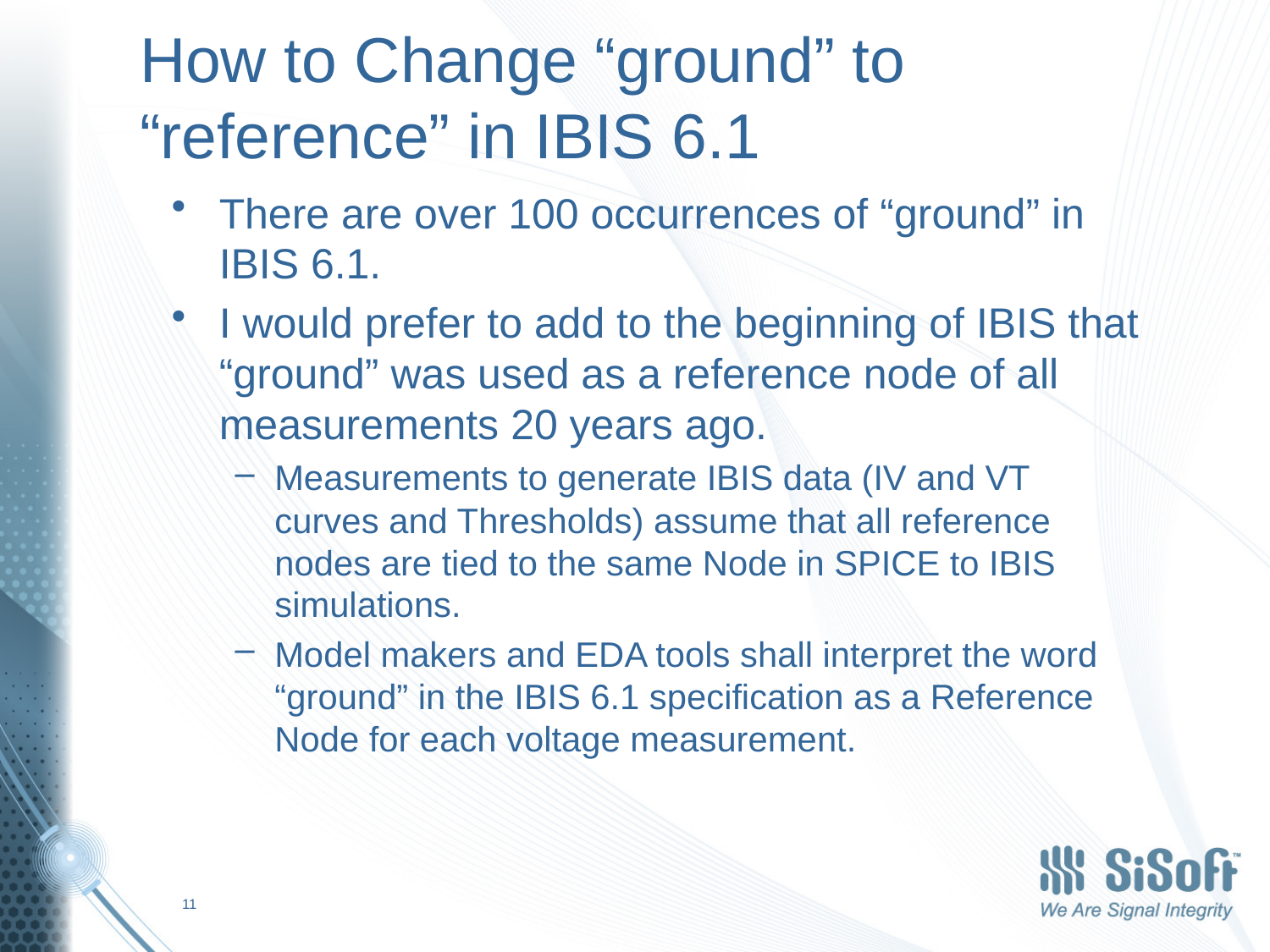

# How to Change “ground” to “reference” in IBIS 6.1
There are over 100 occurrences of “ground” in IBIS 6.1.
I would prefer to add to the beginning of IBIS that “ground” was used as a reference node of all measurements 20 years ago.
Measurements to generate IBIS data (IV and VT curves and Thresholds) assume that all reference nodes are tied to the same Node in SPICE to IBIS simulations.
Model makers and EDA tools shall interpret the word “ground” in the IBIS 6.1 specification as a Reference Node for each voltage measurement.
11